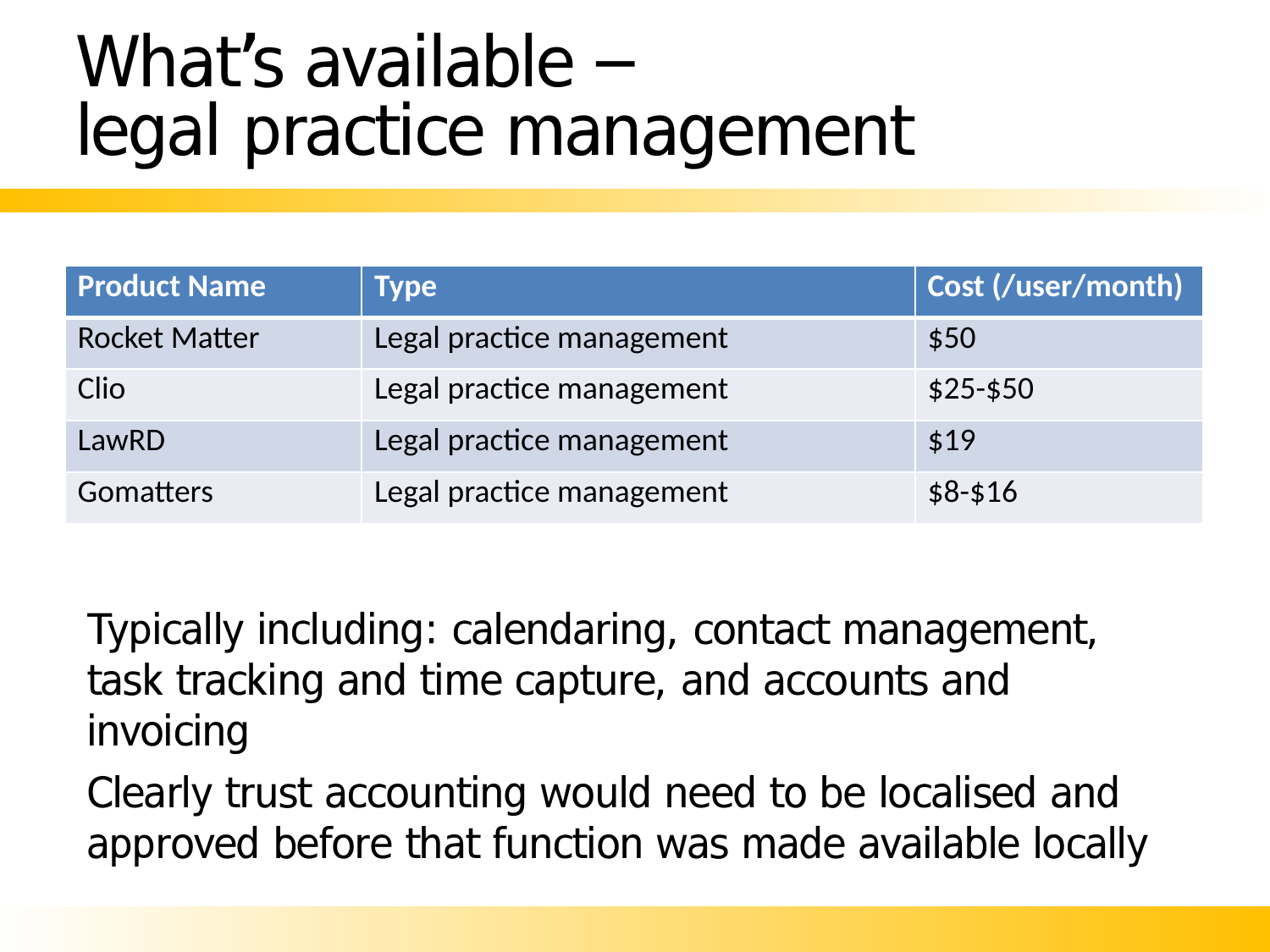

# What’s available – legal practice management
| Product Name | Type | Cost (/user/month) |
| --- | --- | --- |
| Rocket Matter | Legal practice management | $50 |
| Clio | Legal practice management | $25-$50 |
| LawRD | Legal practice management | $19 |
| Gomatters | Legal practice management | $8-$16 |
Typically including: calendaring, contact management, task tracking and time capture, and accounts and invoicing
Clearly trust accounting would need to be localised and approved before that function was made available locally